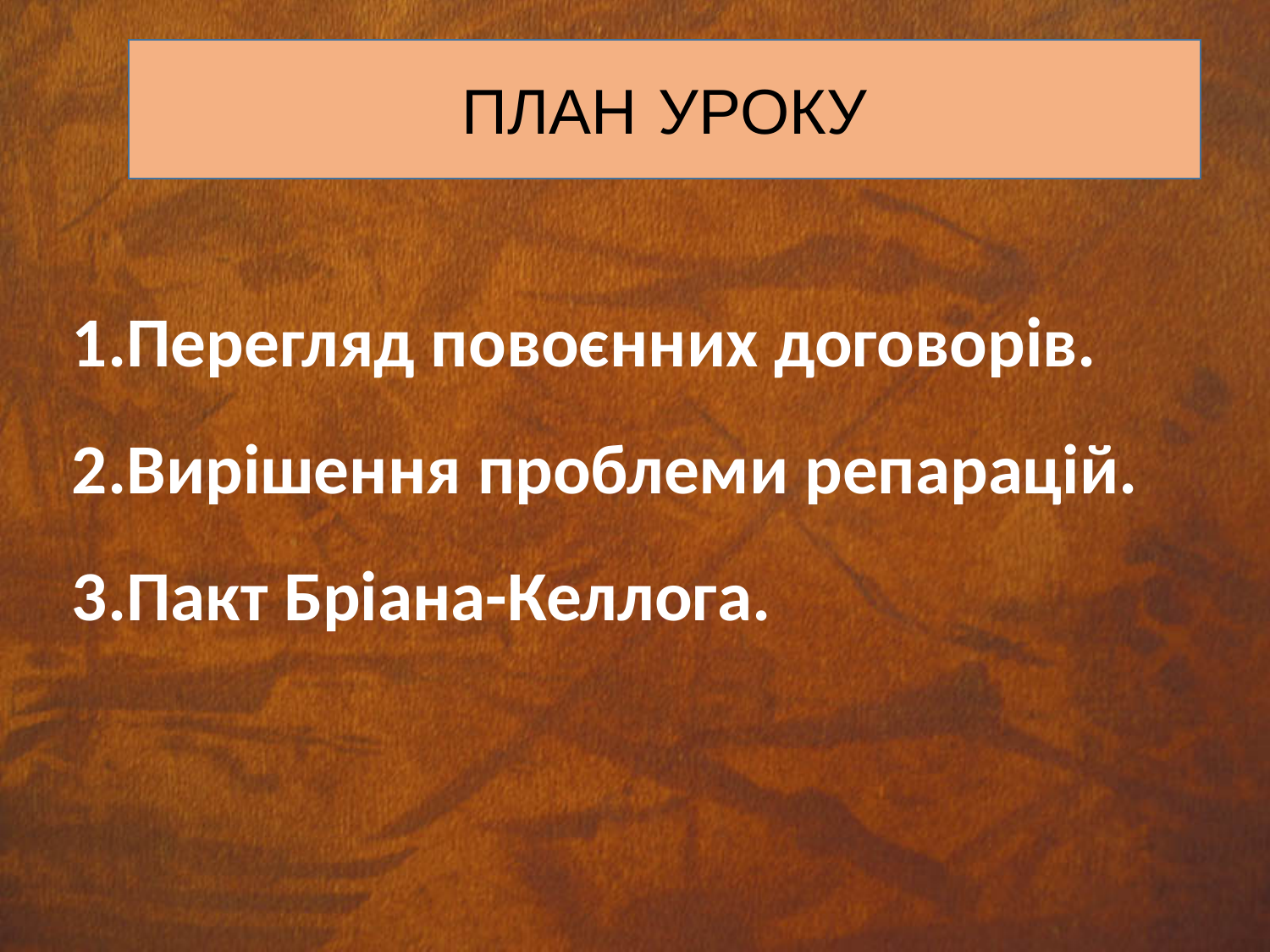

ПЛАН УРОКУ
Перегляд повоєнних договорів.
Вирішення проблеми репарацій.
Пакт Бріана-Келлога.